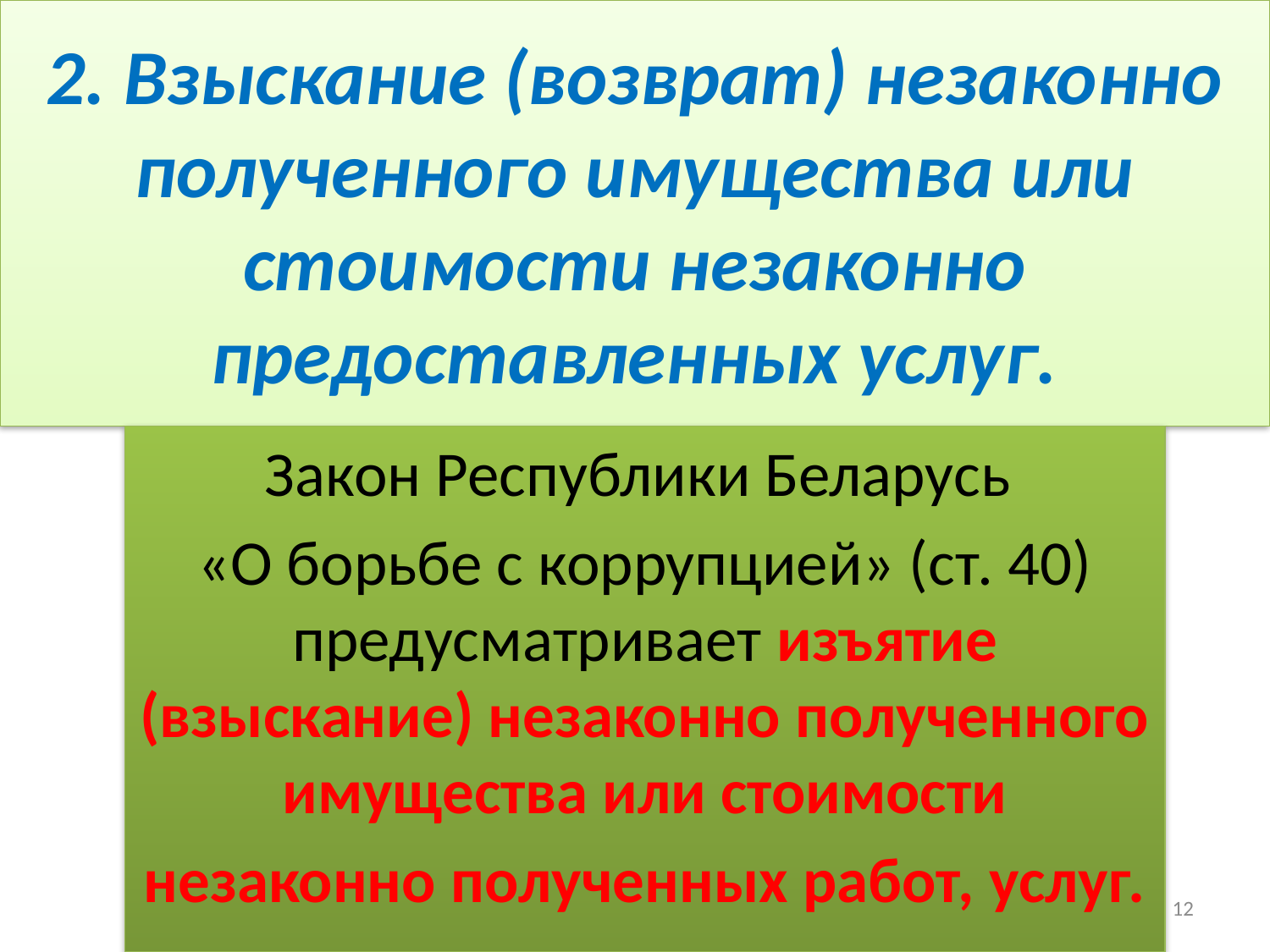

# 2. Взыскание (возврат) незаконно полученного имущества или стоимости незаконно предоставленных услуг.
Закон Республики Беларусь
«О борьбе с коррупцией» (ст. 40) предусматривает изъятие (взыскание) незаконно полученного имущества или стоимости
незаконно полученных работ, услуг.
12